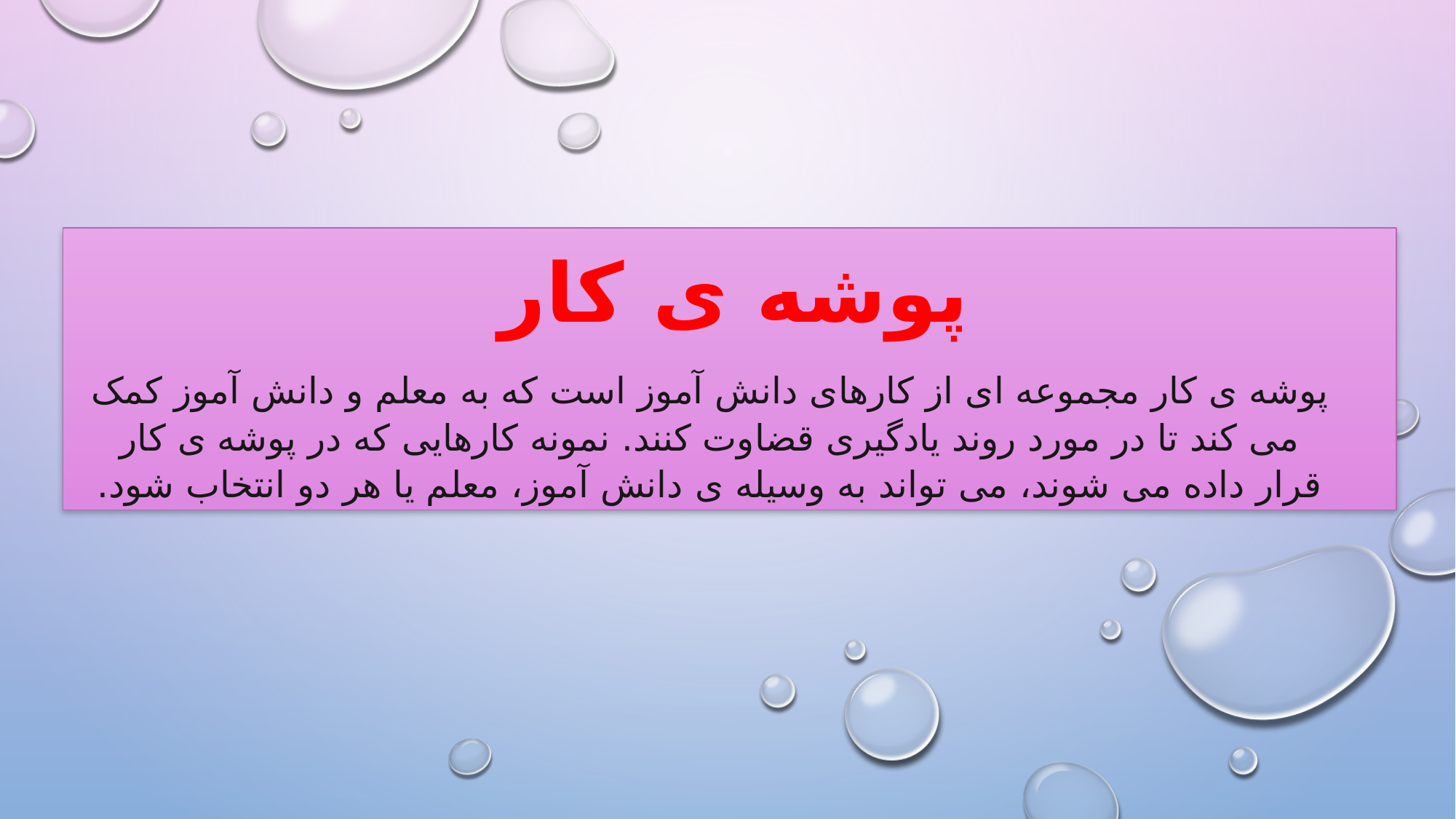

پوشه ی کار
پوشه ی کار مجموعه ای از کارهای دانش آموز است که به معلم و دانش آموز کمک می کند تا در مورد روند يادگيری قضاوت کنند. نمونه کارهايی که در پوشه ی کار قرار داده می شوند، می تواند به وسيله ی دانش آموز، معلم يا هر دو انتخاب شود.